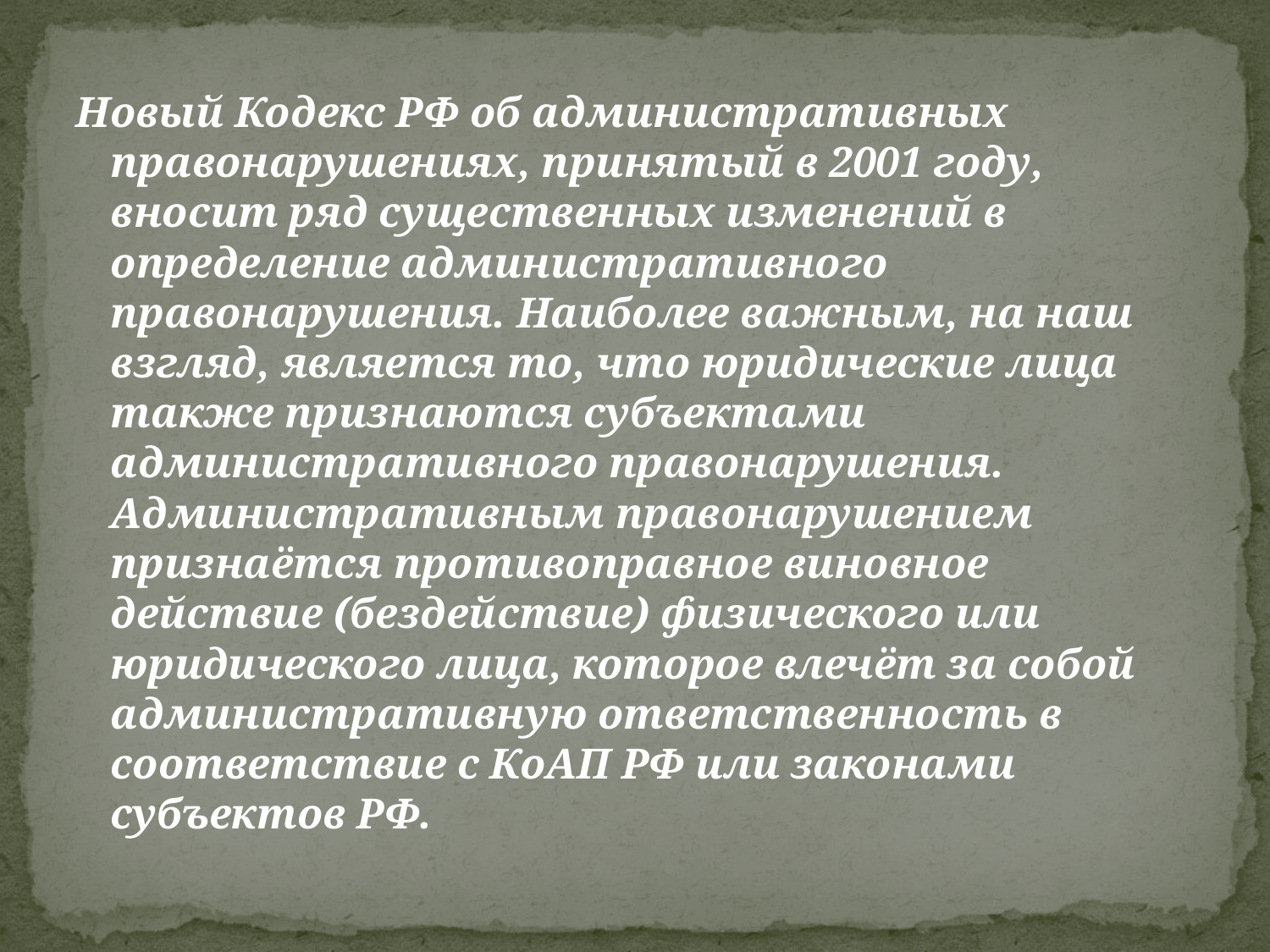

Новый Кодекс РФ об административных правонарушениях, принятый в 2001 году, вносит ряд существенных изменений в определение административного правонарушения. Наиболее важным, на наш взгляд, является то, что юридические лица также признаются субъектами административного правонарушения. Административным правонарушением признаётся противоправное виновное действие (бездействие) физического или юридического лица, которое влечёт за собой административную ответственность в соответствие с КоАП РФ или законами субъектов РФ.